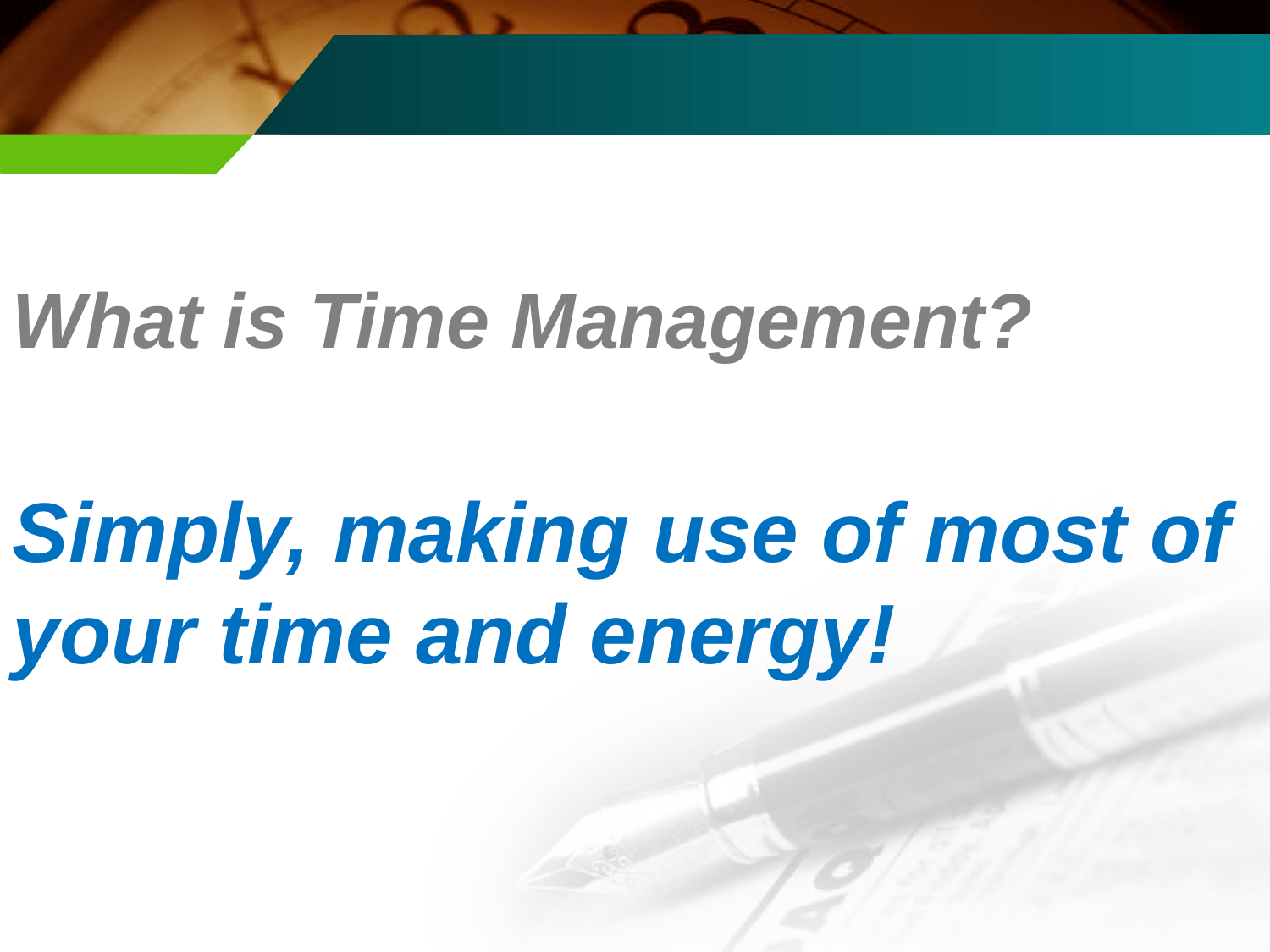

What is Time Management?

Simply, making use of most of your time and energy!